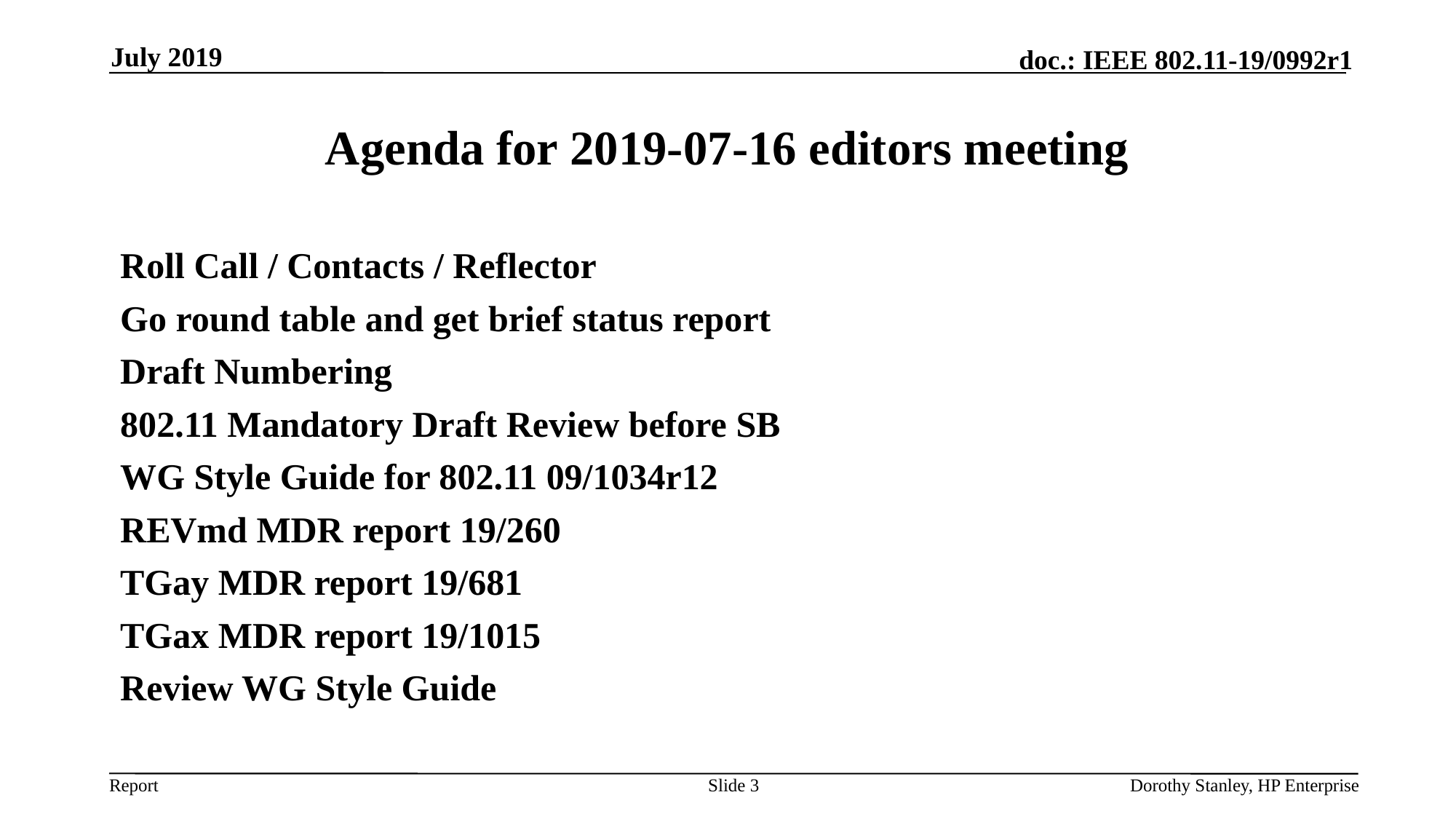

July 2019
# Agenda for 2019-07-16 editors meeting
Roll Call / Contacts / Reflector
Go round table and get brief status report
Draft Numbering
802.11 Mandatory Draft Review before SB
WG Style Guide for 802.11 09/1034r12
REVmd MDR report 19/260
TGay MDR report 19/681
TGax MDR report 19/1015
Review WG Style Guide

Slide 3
Dorothy Stanley, HP Enterprise